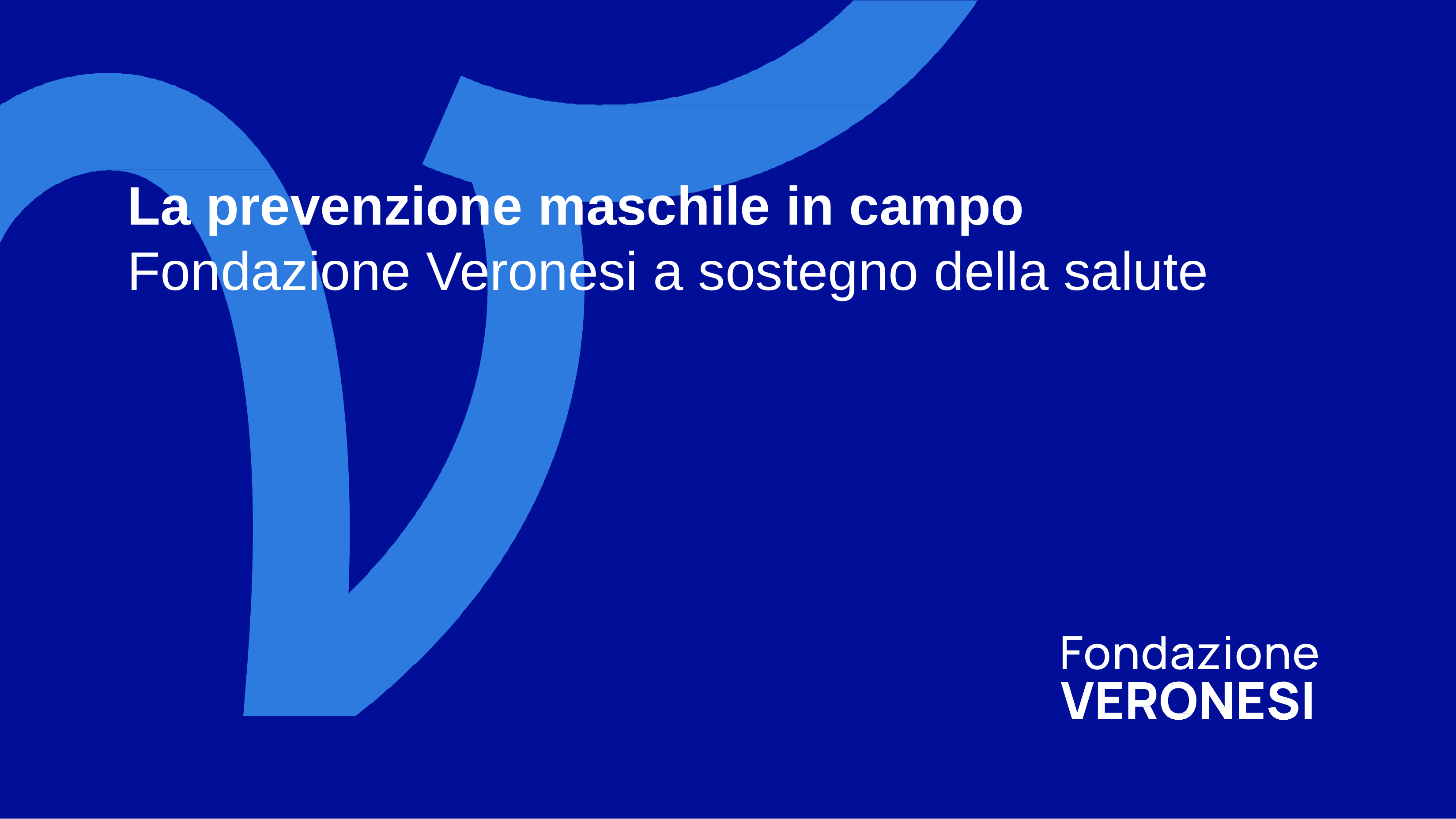

# La prevenzione maschile in campo
Fondazione Veronesi a sostegno della salute